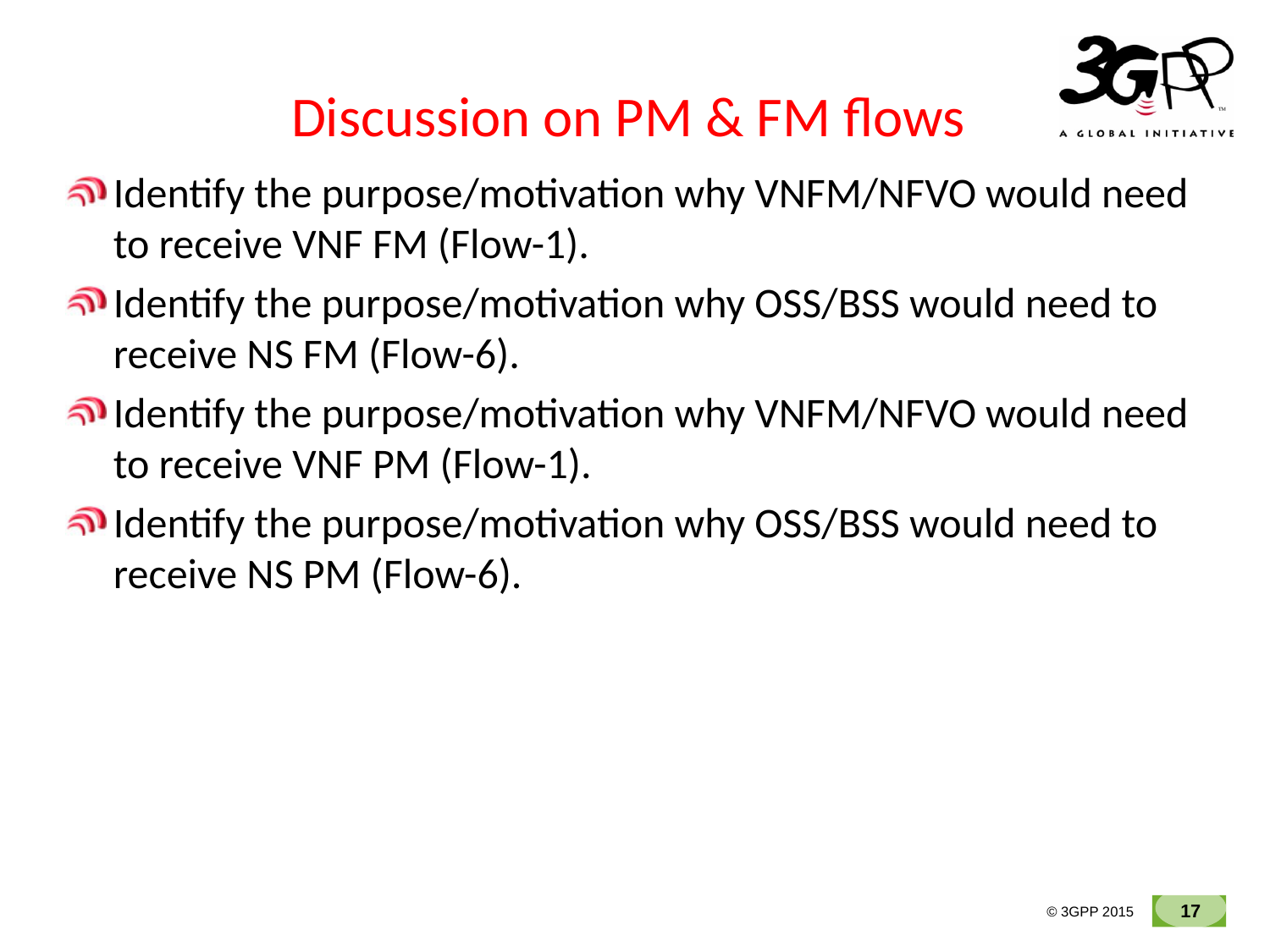

# Discussion on PM & FM flows
Identify the purpose/motivation why VNFM/NFVO would need to receive VNF FM (Flow-1).
Identify the purpose/motivation why OSS/BSS would need to receive NS FM (Flow-6).
Identify the purpose/motivation why VNFM/NFVO would need to receive VNF PM (Flow-1).
Identify the purpose/motivation why OSS/BSS would need to receive NS PM (Flow-6).